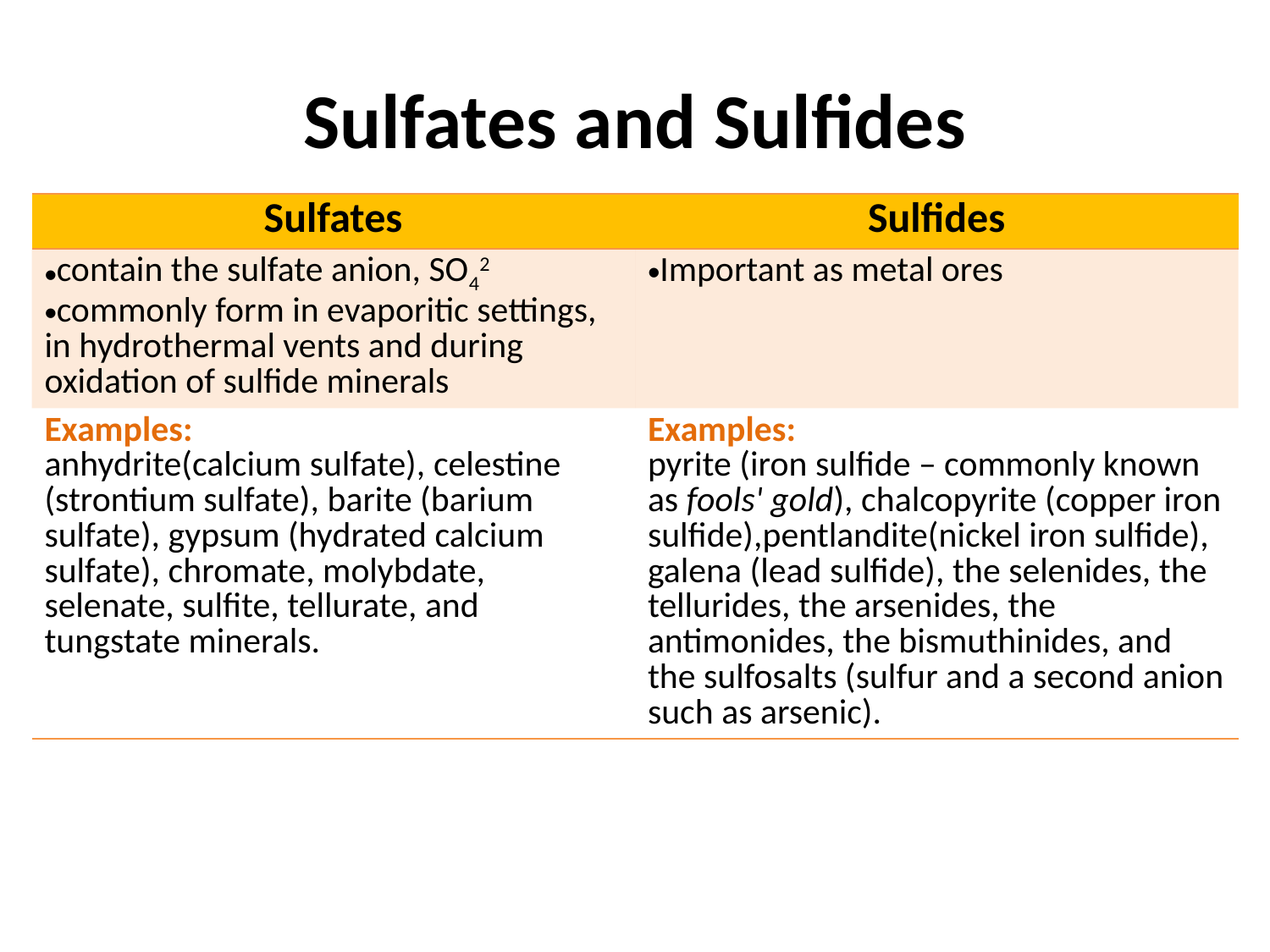

# Sulfates and Sulfides
| Sulfates | Sulfides |
| --- | --- |
| contain the sulfate anion, SO42 commonly form in evaporitic settings, in hydrothermal vents and during oxidation of sulfide minerals | Important as metal ores |
| Examples: anhydrite(calcium sulfate), celestine (strontium sulfate), barite (barium sulfate), gypsum (hydrated calcium sulfate), chromate, molybdate, selenate, sulfite, tellurate, and tungstate minerals. | Examples: pyrite (iron sulfide – commonly known as fools' gold), chalcopyrite (copper iron sulfide),pentlandite(nickel iron sulfide), galena (lead sulfide), the selenides, the tellurides, the arsenides, the antimonides, the bismuthinides, and the sulfosalts (sulfur and a second anion such as arsenic). |